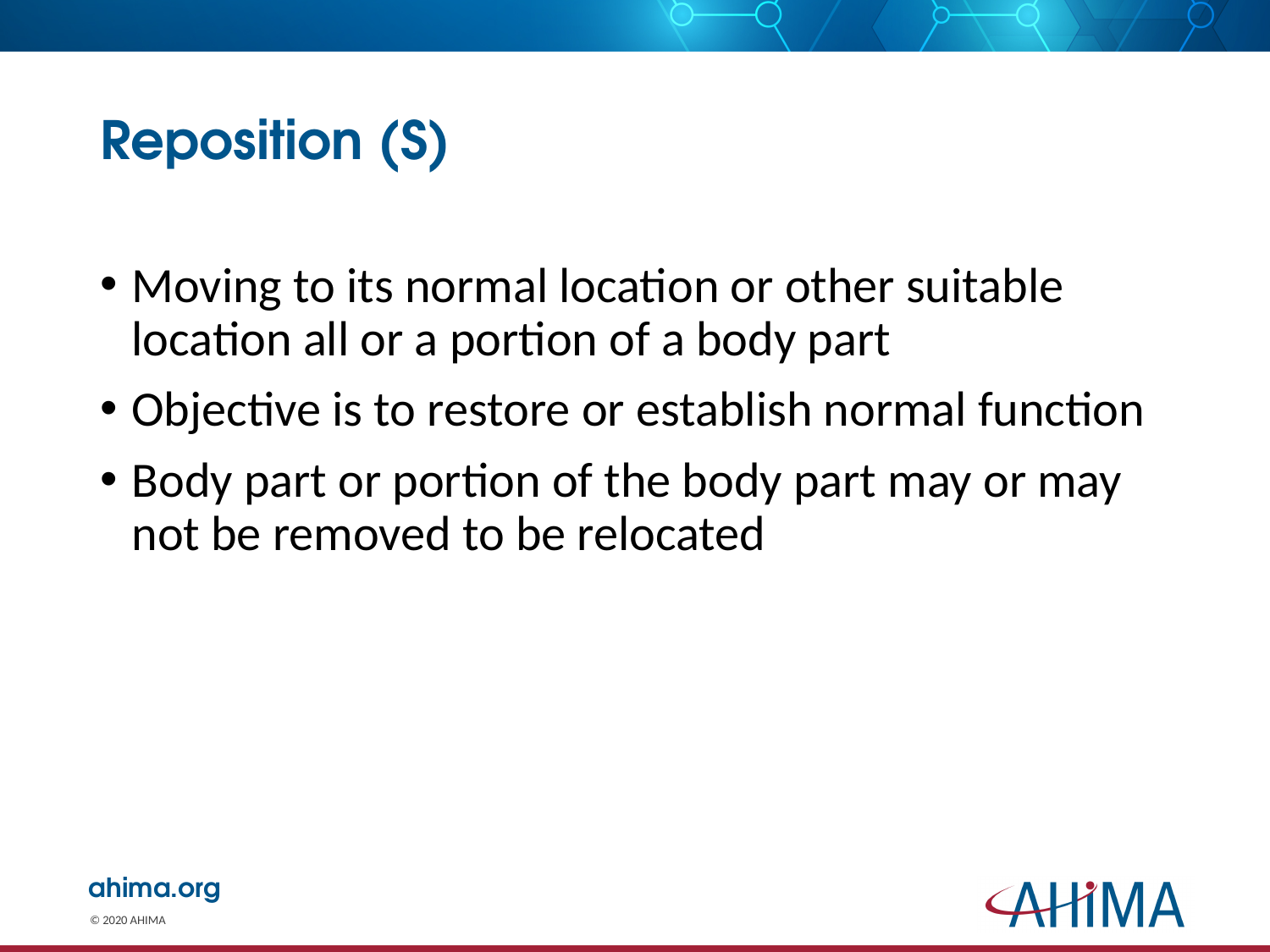

# Reposition (S)
Moving to its normal location or other suitable location all or a portion of a body part
Objective is to restore or establish normal function
Body part or portion of the body part may or may not be removed to be relocated